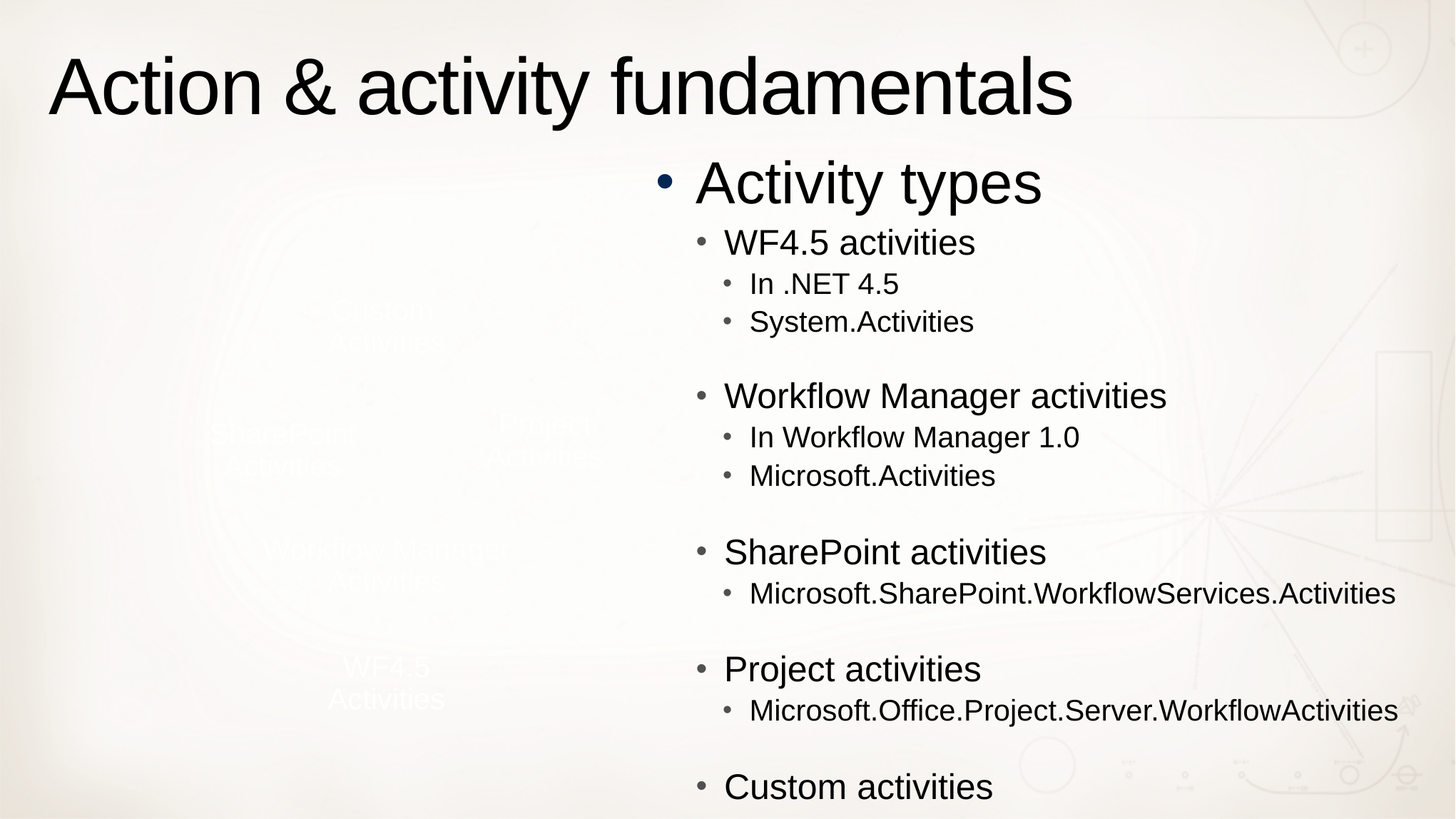

# Action & activity fundamentals
Activity types
WF4.5 activities
In .NET 4.5
System.Activities

Workflow Manager activities
In Workflow Manager 1.0
Microsoft.Activities

SharePoint activities
Microsoft.SharePoint.WorkflowServices.Activities

Project activities
Microsoft.Office.Project.Server.WorkflowActivities

Custom activities
Custom
Activities
Project
Activities
SharePoint
Activities
Workflow Manager
Activities
WF4.5
Activities